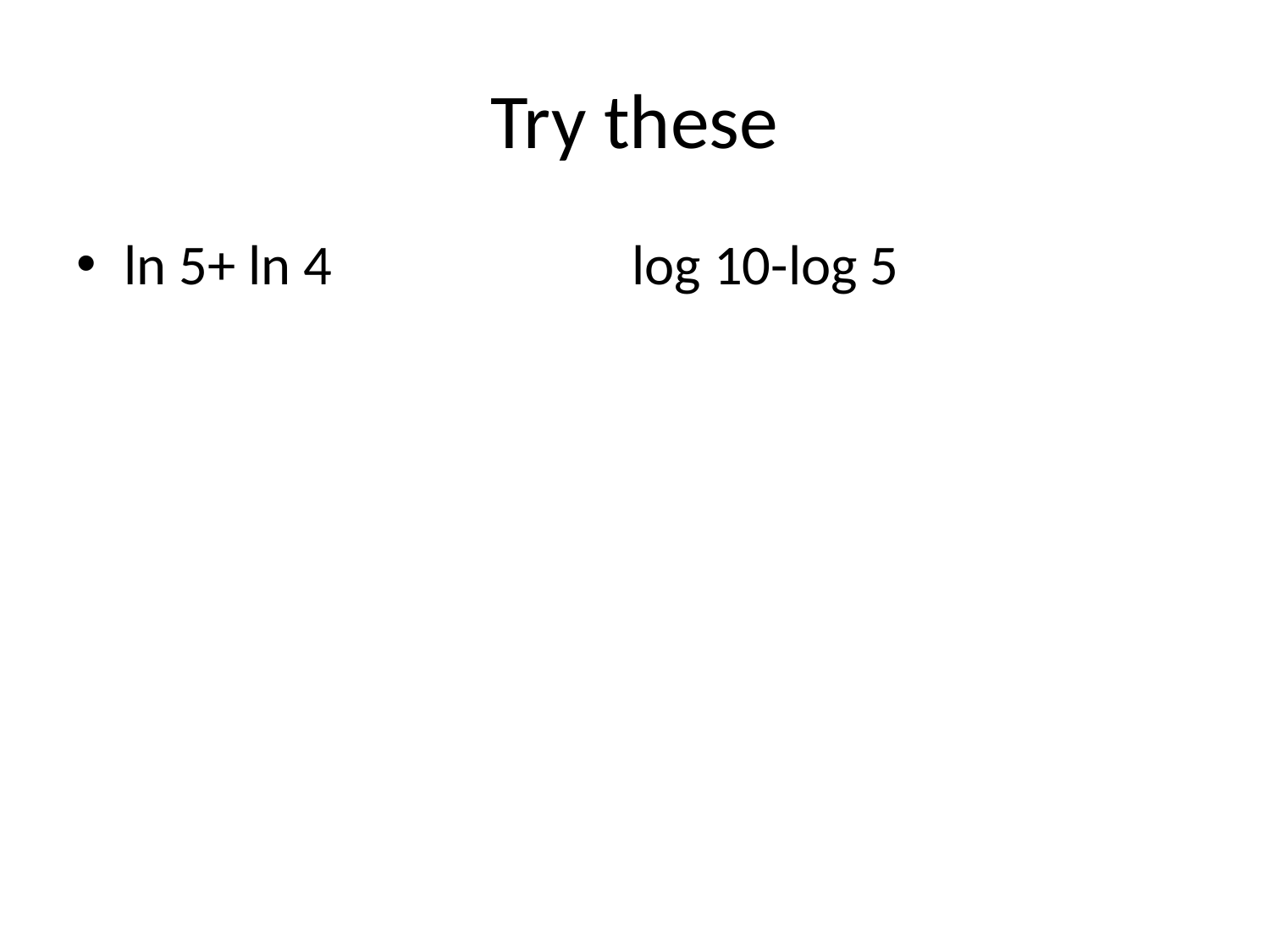

# Try these
ln 5+ ln 4			log 10-log 5